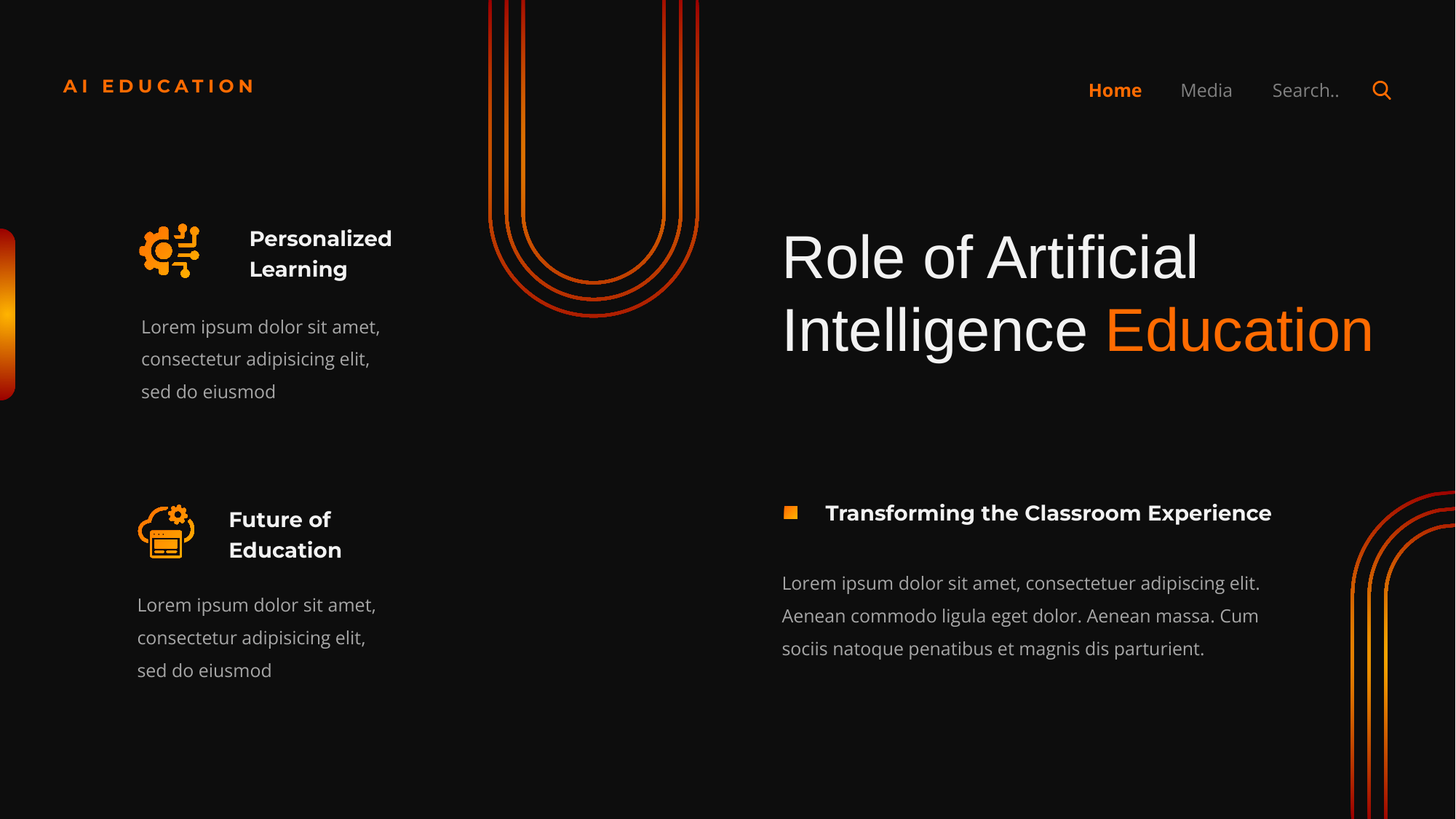

AI EDUCATION
Home
Media
Search..

Role of Artificial Intelligence Education
Personalized Learning

Lorem ipsum dolor sit amet, consectetur adipisicing elit, sed do eiusmod

Transforming the Classroom Experience
Future of Education

Lorem ipsum dolor sit amet, consectetuer adipiscing elit. Aenean commodo ligula eget dolor. Aenean massa. Cum sociis natoque penatibus et magnis dis parturient.
Lorem ipsum dolor sit amet, consectetur adipisicing elit, sed do eiusmod